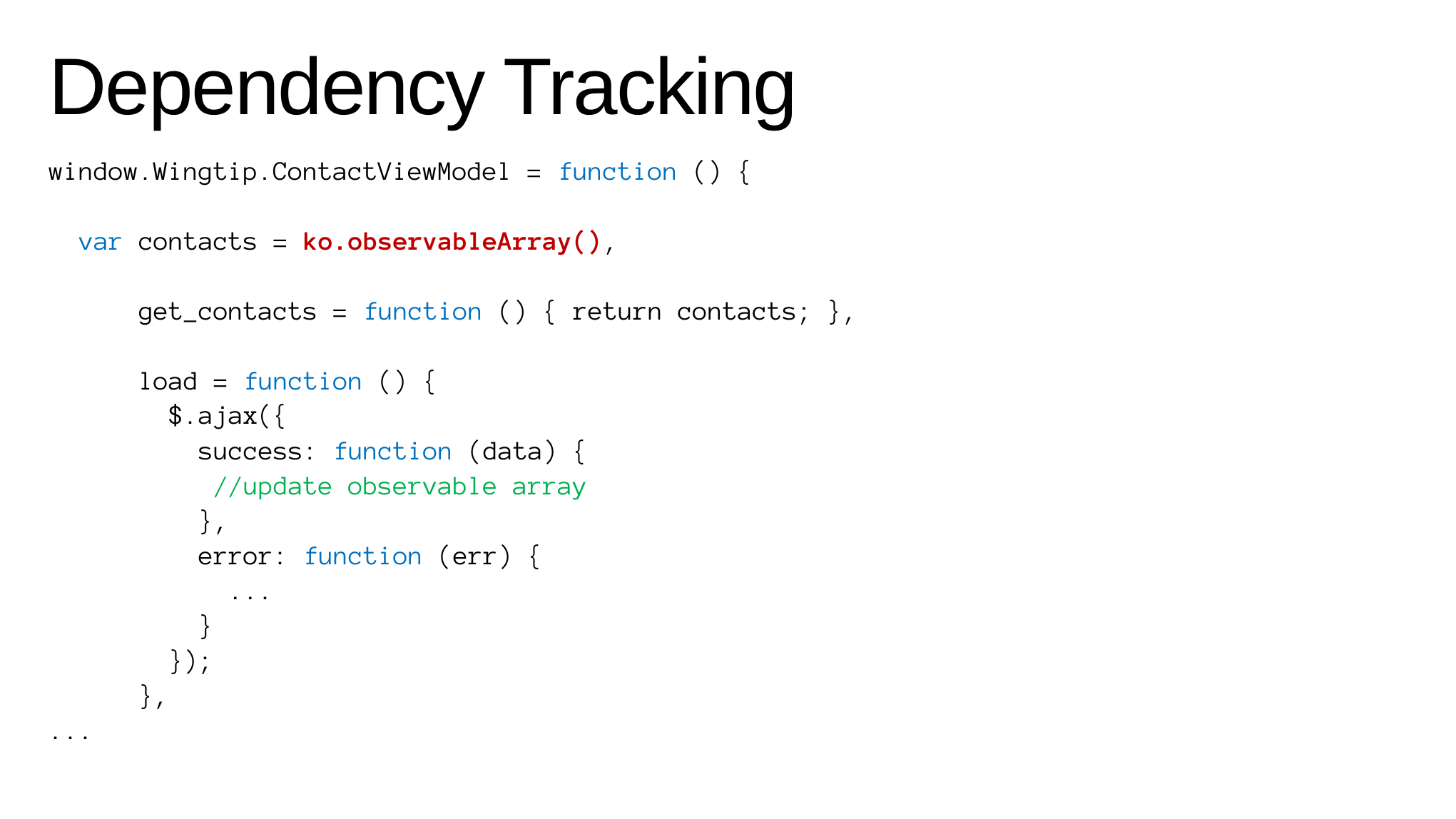

# Dependency Tracking
window.Wingtip.ContactViewModel = function () {

  var contacts = ko.observableArray(),

      get_contacts = function () { return contacts; },

      load = function () {
        $.ajax({
          success: function (data) {
           //update observable array
          },
          error: function (err) {
            ...
          }
        });
      },
...